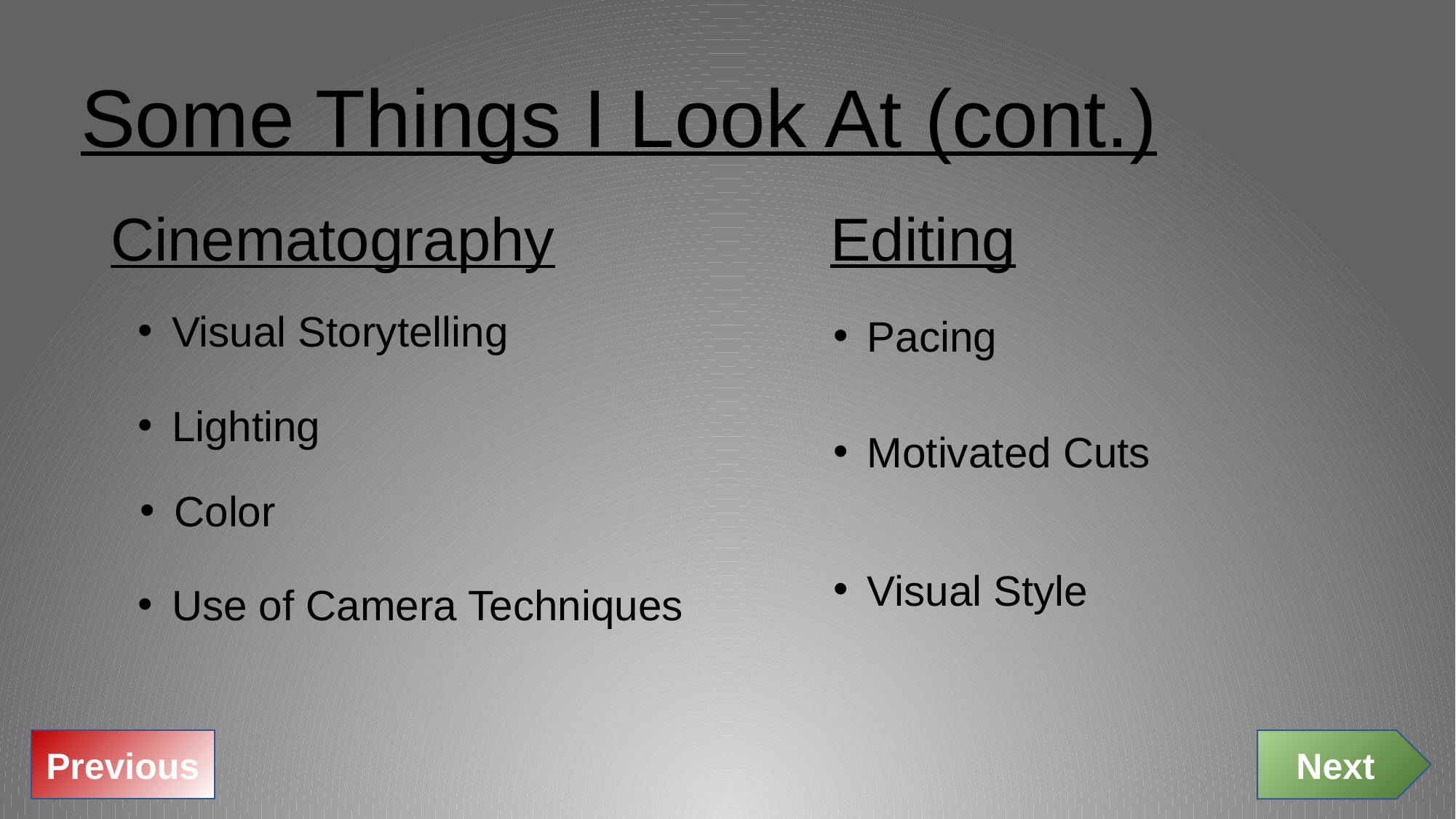

# Some Things I Look At (cont.)
Editing
Cinematography
Visual Storytelling
Pacing
Lighting
Motivated Cuts
Color
Visual Style
Use of Camera Techniques
Previous
Next